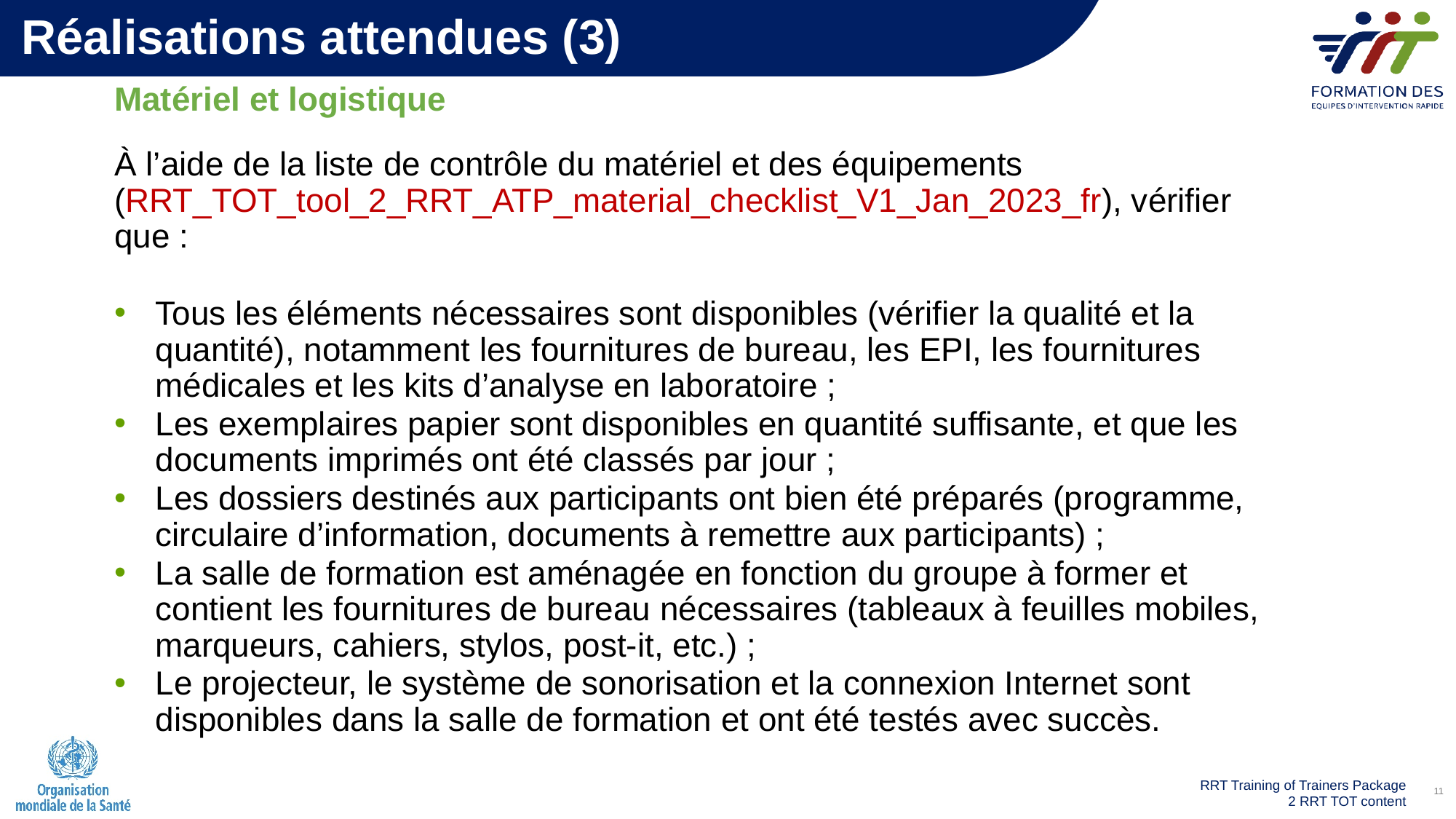

Réalisations attendues (3)
Matériel et logistique

À l’aide de la liste de contrôle du matériel et des équipements (RRT_TOT_tool_2_RRT_ATP_material_checklist_V1_Jan_2023_fr), vérifier que :

Tous les éléments nécessaires sont disponibles (vérifier la qualité et la quantité), notamment les fournitures de bureau, les EPI, les fournitures médicales et les kits d’analyse en laboratoire ;
Les exemplaires papier sont disponibles en quantité suffisante, et que les documents imprimés ont été classés par jour ;
Les dossiers destinés aux participants ont bien été préparés (programme, circulaire d’information, documents à remettre aux participants) ;
La salle de formation est aménagée en fonction du groupe à former et contient les fournitures de bureau nécessaires (tableaux à feuilles mobiles, marqueurs, cahiers, stylos, post-it, etc.) ;
Le projecteur, le système de sonorisation et la connexion Internet sont disponibles dans la salle de formation et ont été testés avec succès.